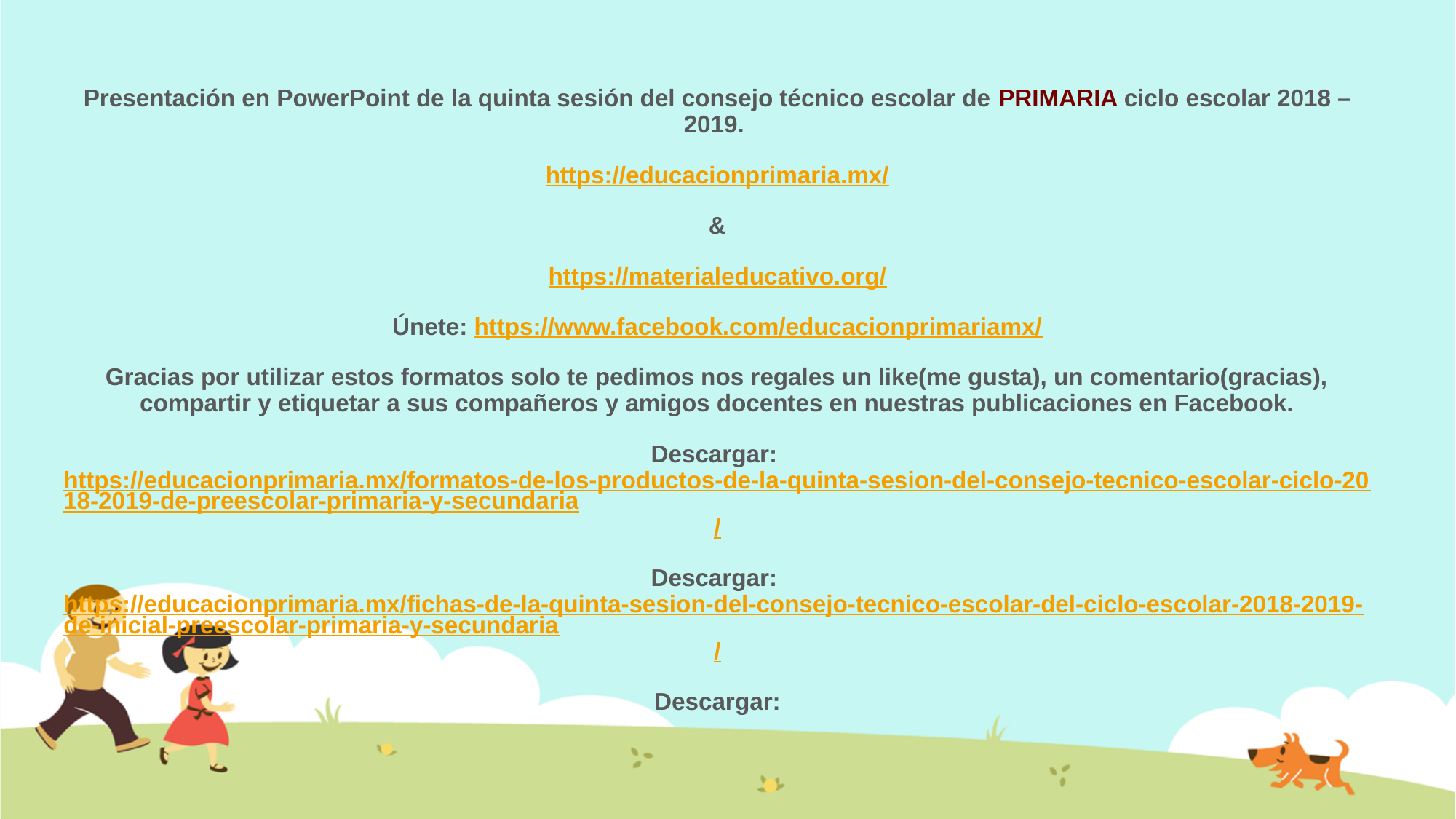

Presentación en PowerPoint de la quinta sesión del consejo técnico escolar de PRIMARIA ciclo escolar 2018 – 2019.
https://educacionprimaria.mx/
&
https://materialeducativo.org/
Únete: https://www.facebook.com/educacionprimariamx/
Gracias por utilizar estos formatos solo te pedimos nos regales un like(me gusta), un comentario(gracias), compartir y etiquetar a sus compañeros y amigos docentes en nuestras publicaciones en Facebook.
Descargar: https://educacionprimaria.mx/formatos-de-los-productos-de-la-quinta-sesion-del-consejo-tecnico-escolar-ciclo-2018-2019-de-preescolar-primaria-y-secundaria/
Descargar: https://educacionprimaria.mx/fichas-de-la-quinta-sesion-del-consejo-tecnico-escolar-del-ciclo-escolar-2018-2019-de-inicial-preescolar-primaria-y-secundaria/
Descargar: